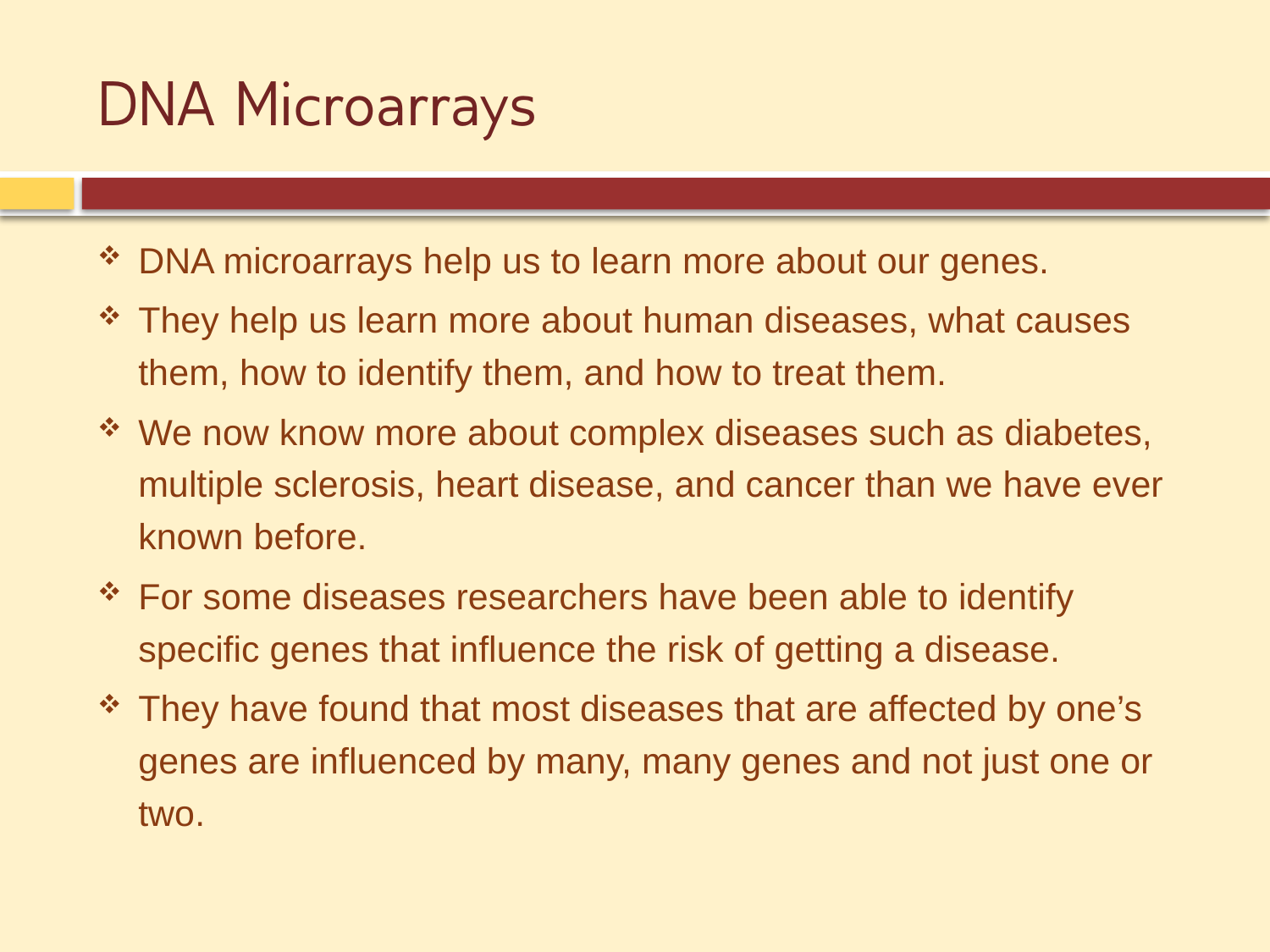

# DNA Microarrays
DNA microarrays help us to learn more about our genes.
They help us learn more about human diseases, what causes them, how to identify them, and how to treat them.
We now know more about complex diseases such as diabetes, multiple sclerosis, heart disease, and cancer than we have ever known before.
For some diseases researchers have been able to identify specific genes that influence the risk of getting a disease.
They have found that most diseases that are affected by one’s genes are influenced by many, many genes and not just one or two.